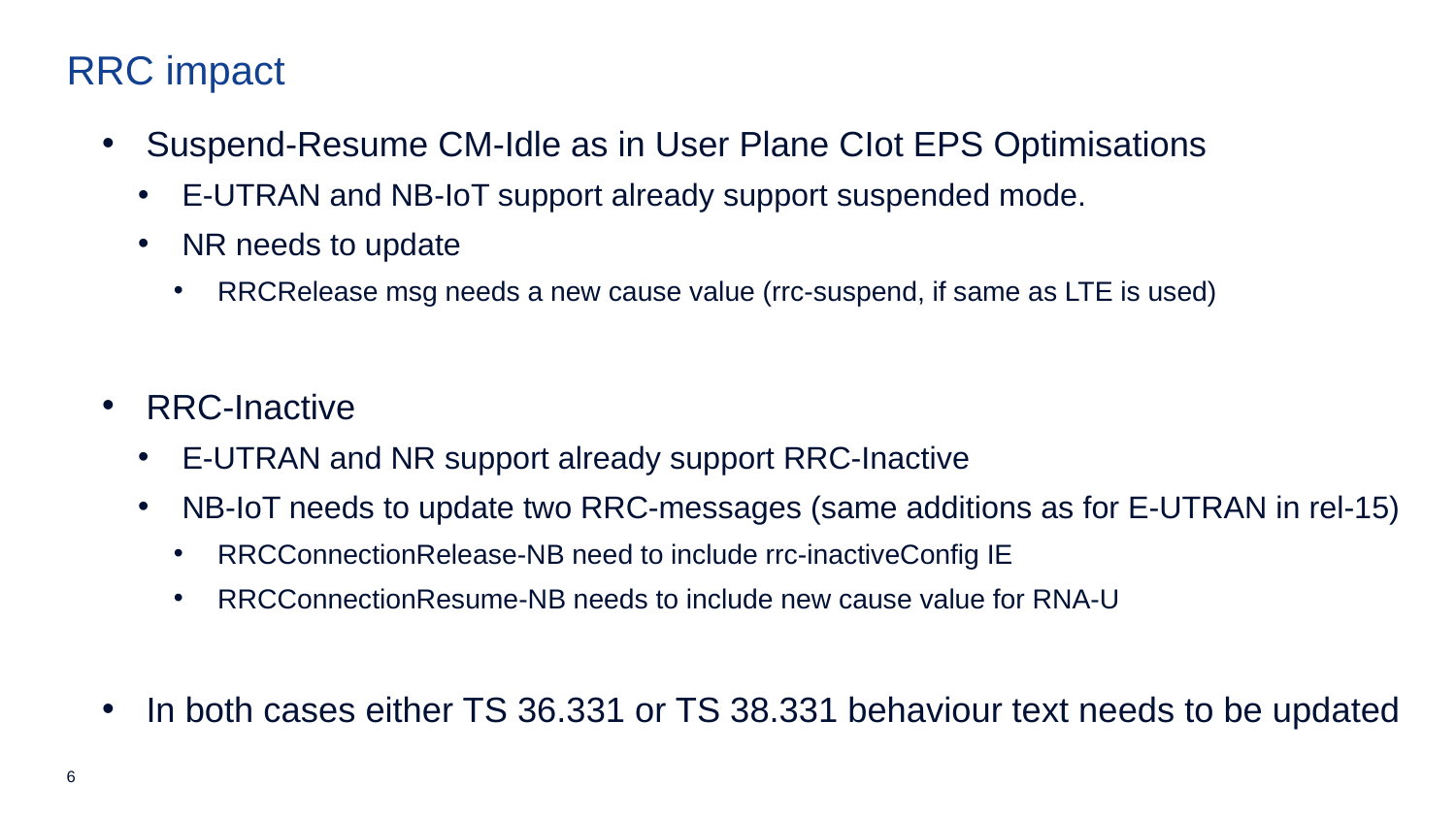

RRC impact
Suspend-Resume CM-Idle as in User Plane CIot EPS Optimisations
E-UTRAN and NB-IoT support already support suspended mode.
NR needs to update
RRCRelease msg needs a new cause value (rrc-suspend, if same as LTE is used)

RRC-Inactive
E-UTRAN and NR support already support RRC-Inactive
NB-IoT needs to update two RRC-messages (same additions as for E-UTRAN in rel-15)
RRCConnectionRelease-NB need to include rrc-inactiveConfig IE
RRCConnectionResume-NB needs to include new cause value for RNA-U

In both cases either TS 36.331 or TS 38.331 behaviour text needs to be updated